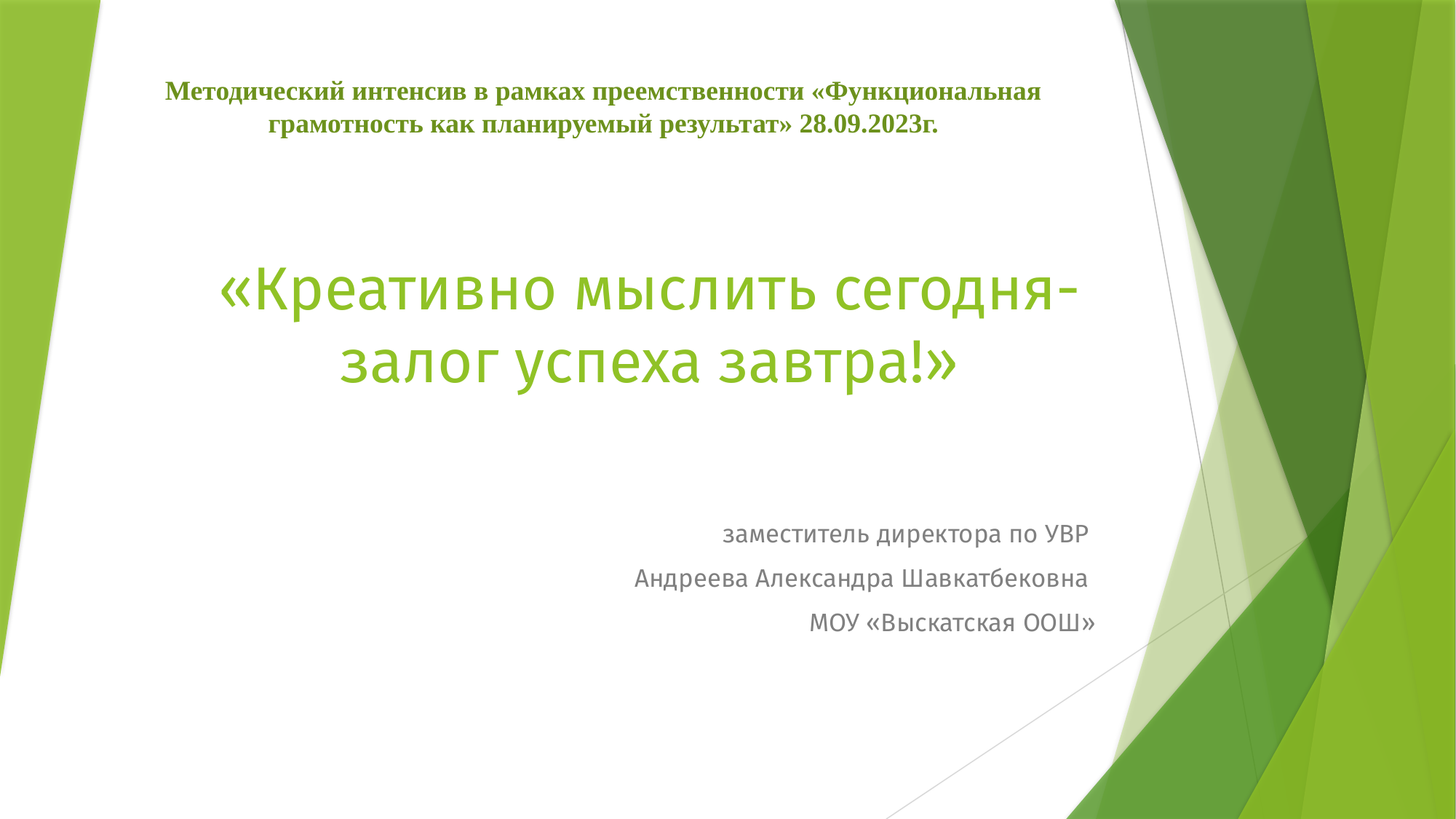

Методический интенсив в рамках преемственности «Функциональная грамотность как планируемый результат» 28.09.2023г.
# «Креативно мыслить сегодня- залог успеха завтра!»
заместитель директора по УВР
Андреева Александра Шавкатбековна
МОУ «Выскатская ООШ»